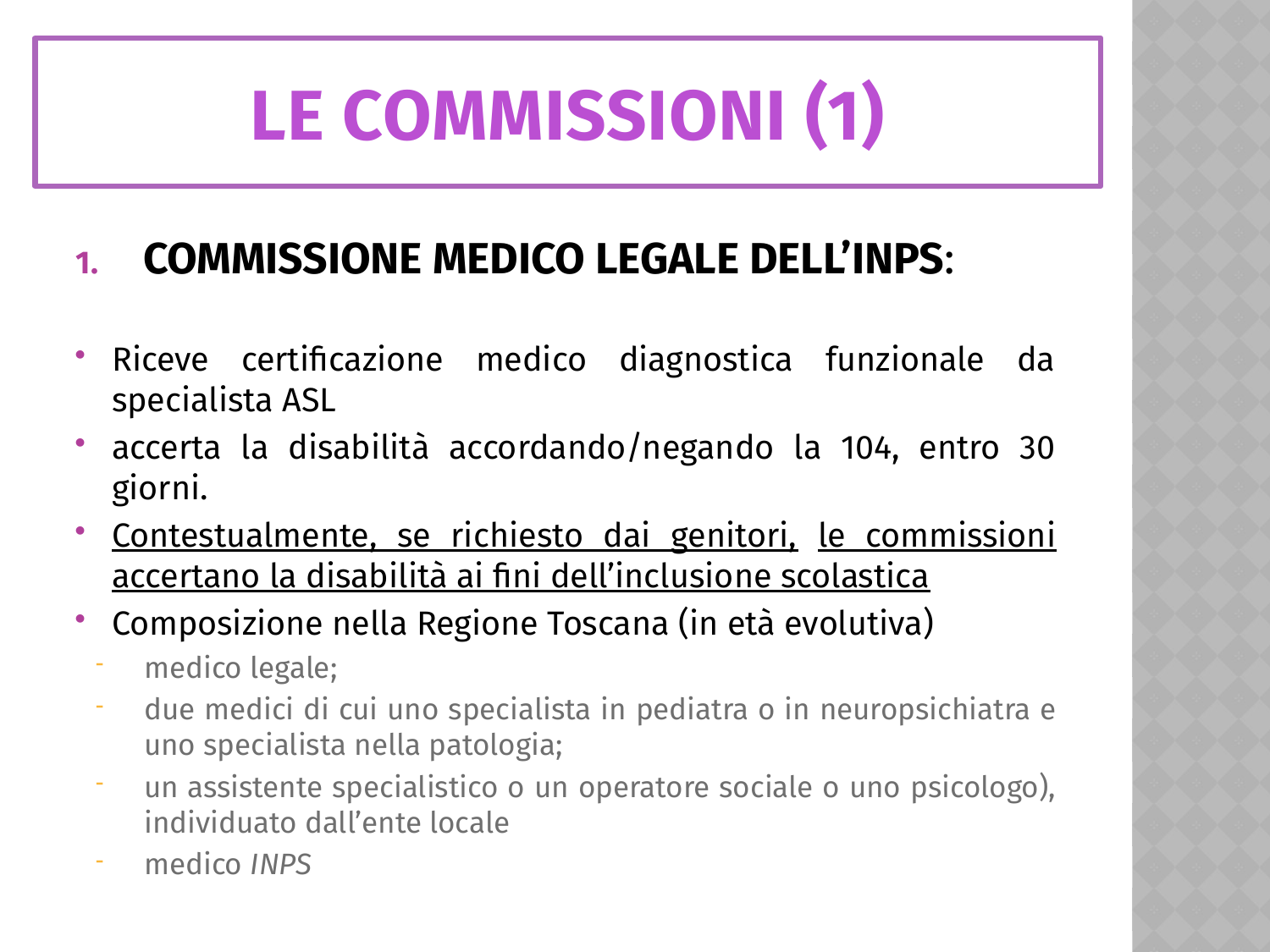

LE COMMISSIONI (1)
COMMISSIONE MEDICO LEGALE DELL’INPS:

Riceve certificazione medico diagnostica funzionale da specialista ASL
accerta la disabilità accordando/negando la 104, entro 30 giorni.
Contestualmente, se richiesto dai genitori, le commissioni accertano la disabilità ai fini dell’inclusione scolastica
Composizione nella Regione Toscana (in età evolutiva)
medico legale;
due medici di cui uno specialista in pediatra o in neuropsichiatra e uno specialista nella patologia;
un assistente specialistico o un operatore sociale o uno psicologo), individuato dall’ente locale
medico INPS